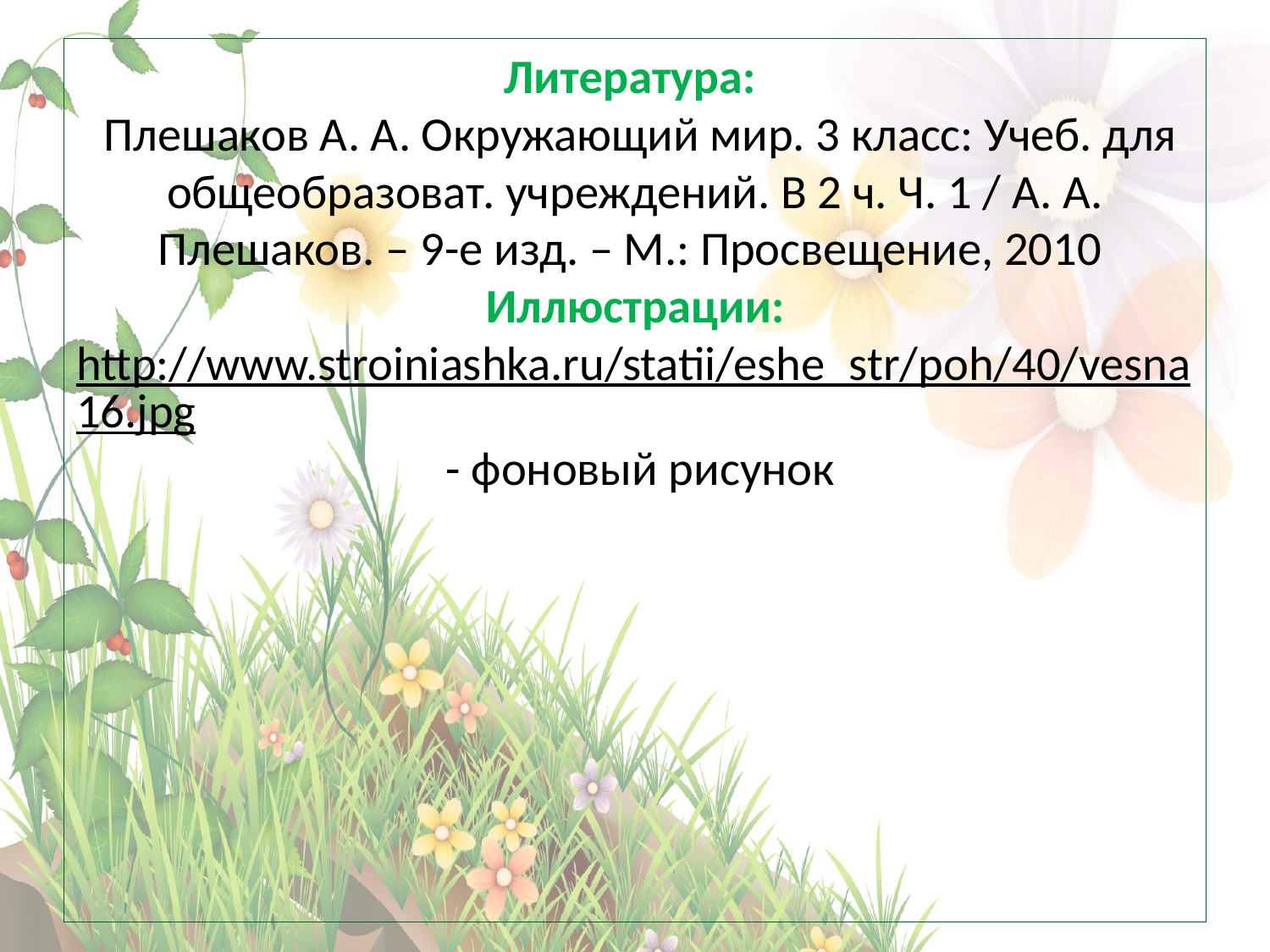

# Литература: Плешаков А. А. Окружающий мир. 3 класс: Учеб. для общеобразоват. учреждений. В 2 ч. Ч. 1 / А. А. Плешаков. – 9-е изд. – М.: Просвещение, 2010 Иллюстрации: http://www.stroiniashka.ru/statii/eshe_str/poh/40/vesna16.jpg - фоновый рисунок